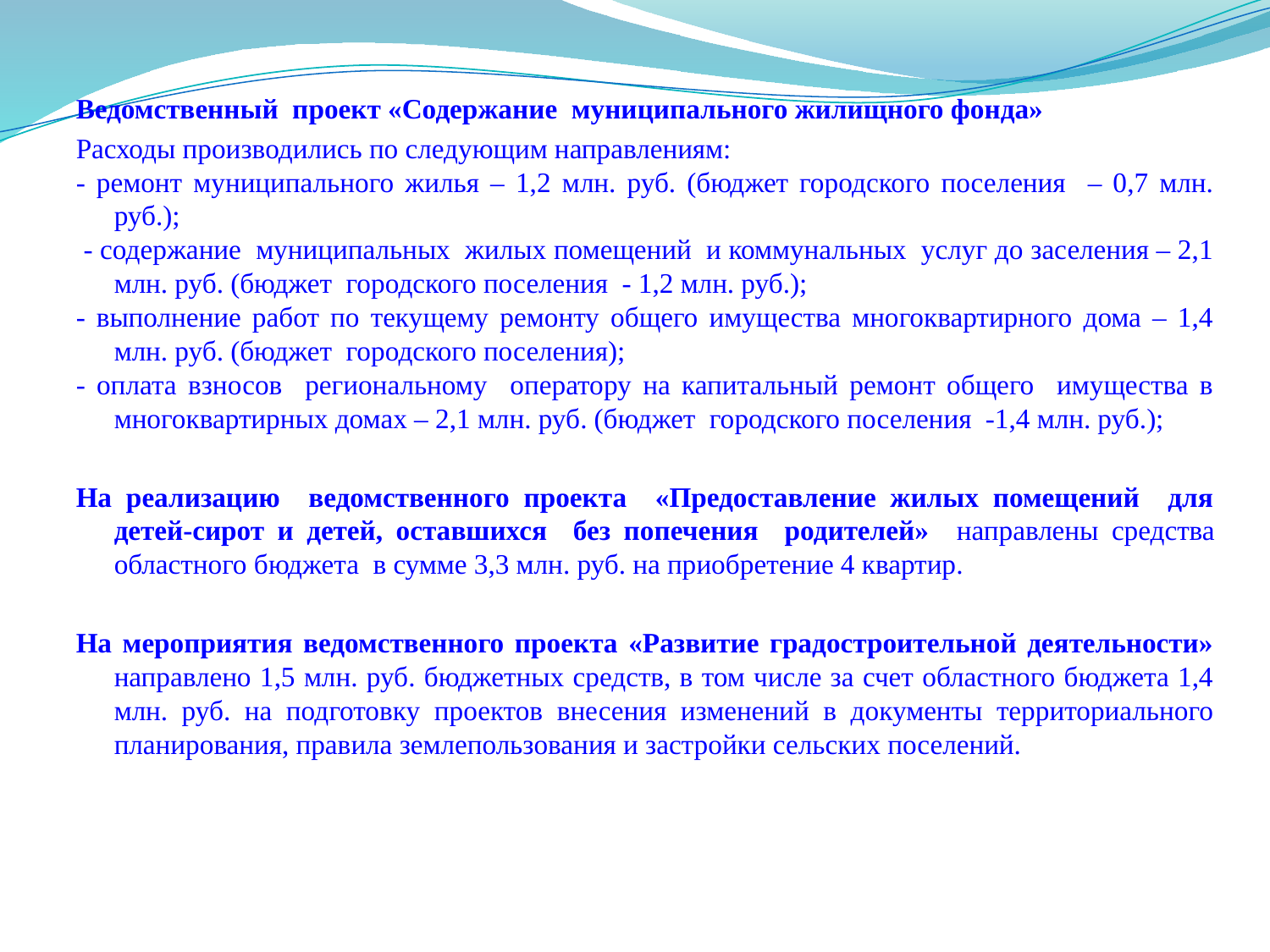

Ведомственный  проект «Содержание  муниципального жилищного фонда»
Расходы производились по следующим направлениям:
- ремонт муниципального жилья – 1,2 млн. руб. (бюджет городского поселения  – 0,7 млн. руб.);
 - содержание  муниципальных  жилых помещений  и коммунальных  услуг до заселения – 2,1 млн. руб. (бюджет  городского поселения  - 1,2 млн. руб.);
- выполнение работ по текущему ремонту общего имущества многоквартирного дома – 1,4 млн. руб. (бюджет  городского поселения);
- оплата взносов  региональному  оператору на капитальный ремонт общего  имущества в многоквартирных домах – 2,1 млн. руб. (бюджет  городского поселения  -1,4 млн. руб.);

На реализацию  ведомственного проекта  «Предоставление жилых помещений  для детей-сирот и детей, оставшихся  без попечения  родителей»  направлены средства областного бюджета  в сумме 3,3 млн. руб. на приобретение 4 квартир.

На мероприятия ведомственного проекта «Развитие градостроительной деятельности» направлено 1,5 млн. руб. бюджетных средств, в том числе за счет областного бюджета 1,4 млн. руб. на подготовку проектов внесения изменений в документы территориального планирования, правила землепользования и застройки сельских поселений.